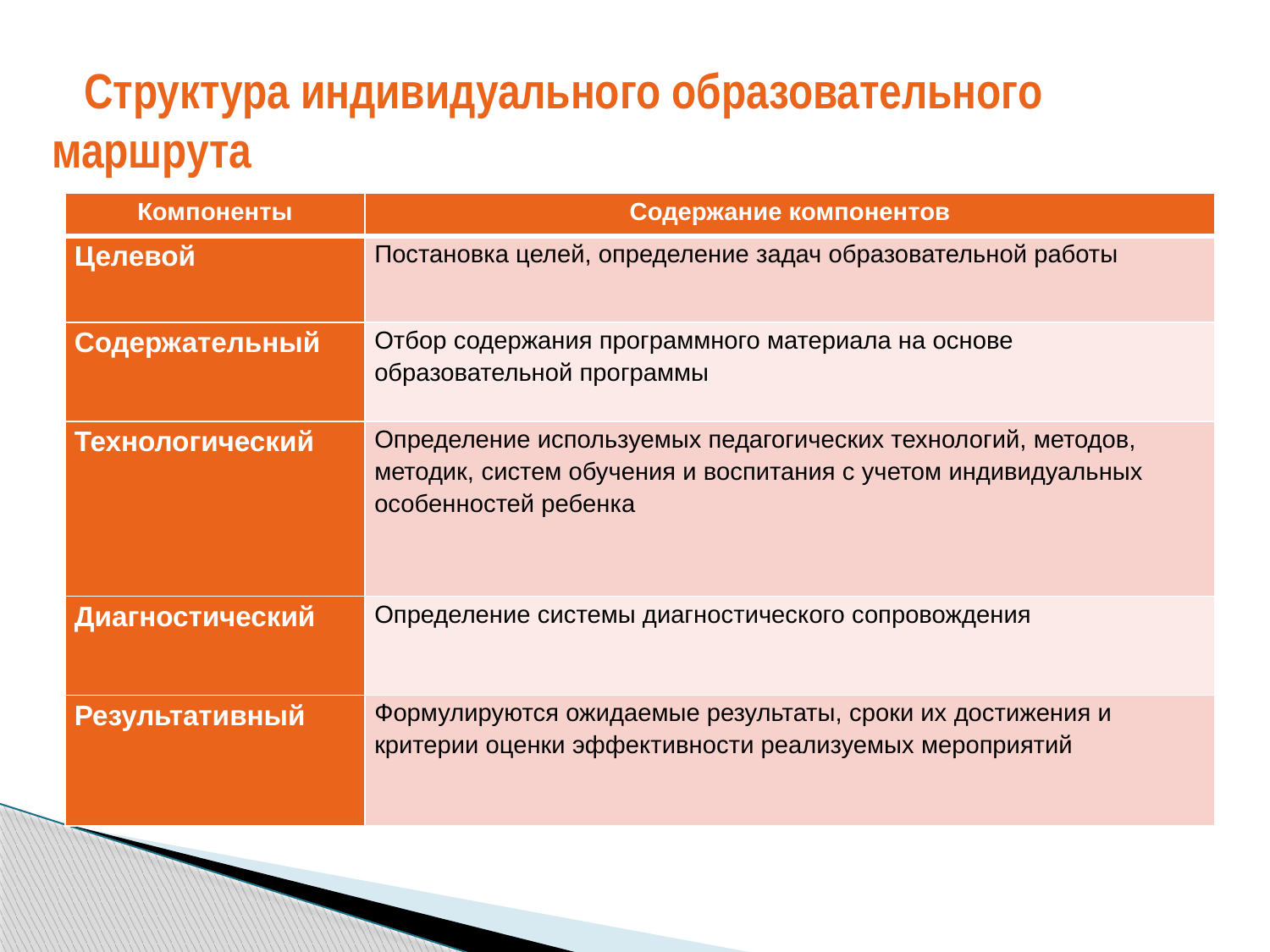

Структура индивидуального образовательного маршрута

| Компоненты | Содержание компонентов |
| --- | --- |
| Целевой | Постановка целей, определение задач образовательной работы |
| Содержательный | Отбор содержания программного материала на основе образовательной программы |
| Технологический | Определение используемых педагогических технологий, методов, методик, систем обучения и воспитания с учетом индивидуальных особенностей ребенка |
| Диагностический | Определение системы диагностического сопровождения |
| Результативный | Формулируются ожидаемые результаты, сроки их достижения и критерии оценки эффективности реализуемых мероприятий |